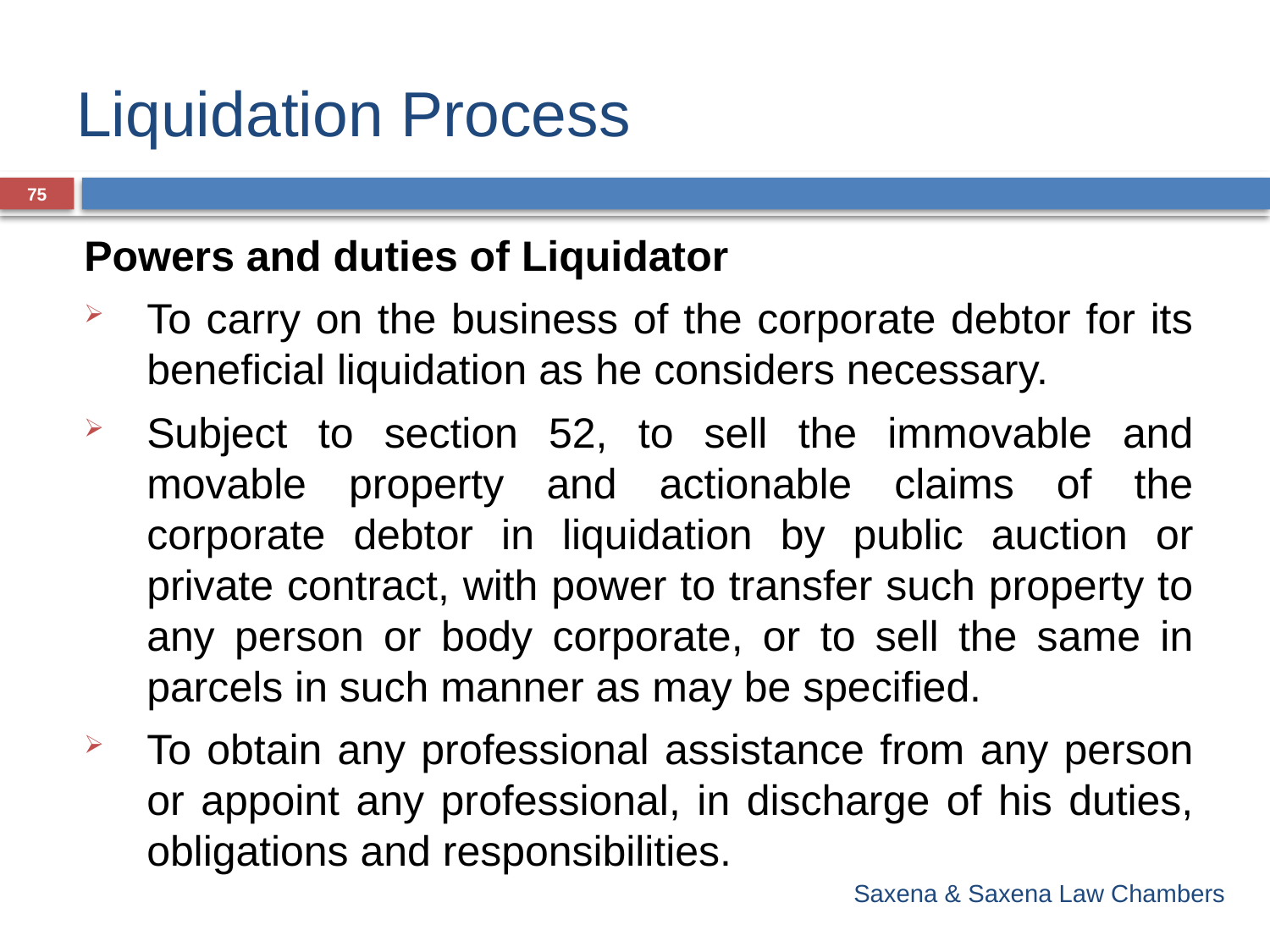

# Liquidation Process
75
Powers and duties of Liquidator
To carry on the business of the corporate debtor for its beneficial liquidation as he considers necessary.
Subject to section 52, to sell the immovable and movable property and actionable claims of the corporate debtor in liquidation by public auction or private contract, with power to transfer such property to any person or body corporate, or to sell the same in parcels in such manner as may be specified.
To obtain any professional assistance from any person or appoint any professional, in discharge of his duties, obligations and responsibilities.

Saxena & Saxena Law Chambers